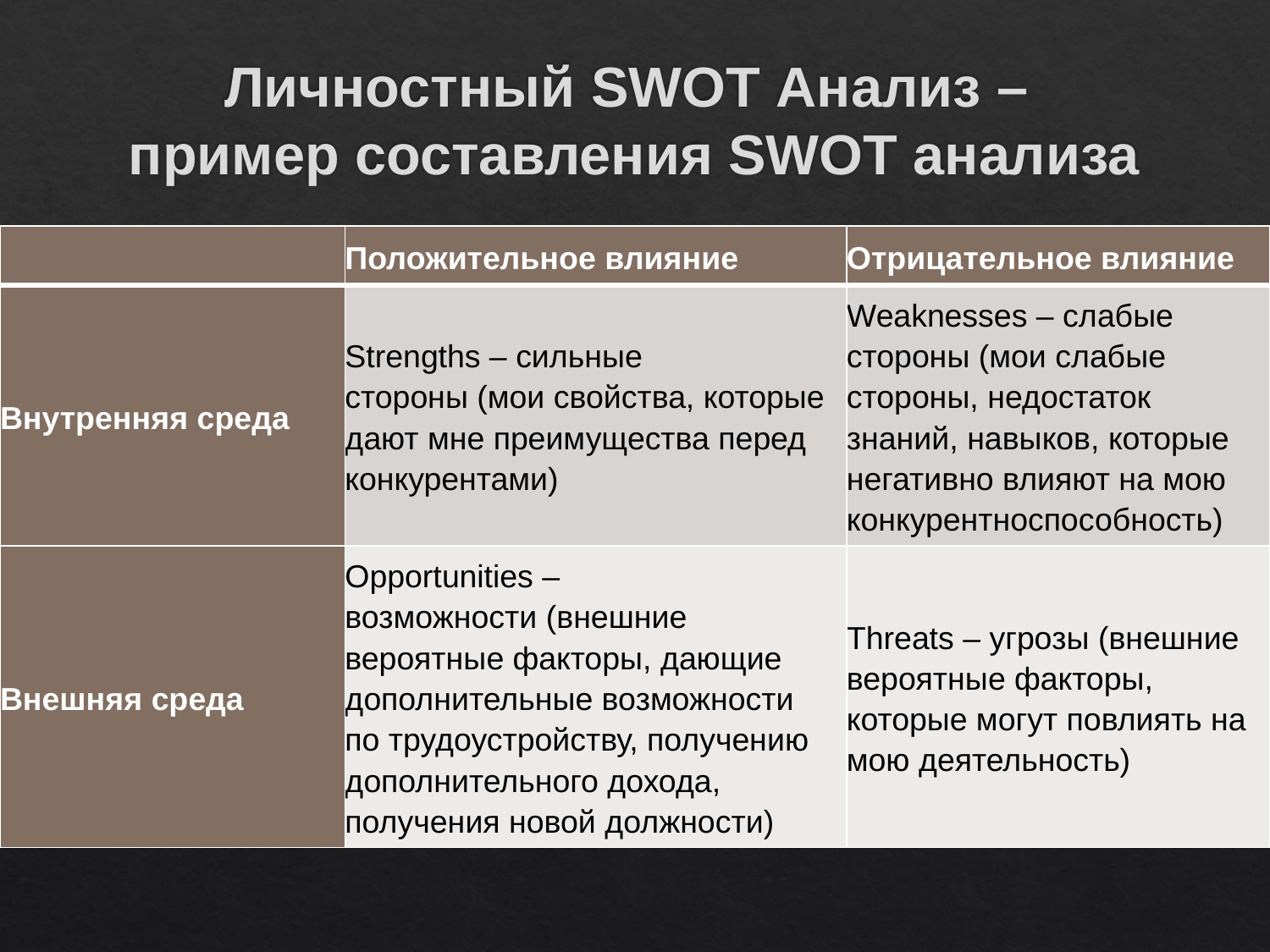

# Личностный SWOT Анализ – пример составления SWOT анализа
|  | Положительное влияние | Отрицательное влияние |
| --- | --- | --- |
| Внутренняя среда | Strengths – сильные стороны (мои свойства, которые дают мне преимущества перед конкурентами) | Weaknesses – слабые стороны (мои слабые стороны, недостаток знаний, навыков, которые негативно влияют на мою конкурентноспособность) |
| Внешняя среда | Opportunities – возможности (внешние вероятные факторы, дающие дополнительные возможности по трудоустройству, получению дополнительного дохода, получения новой должности) | Threats – угрозы (внешние вероятные факторы, которые могут повлиять на мою деятельность) |